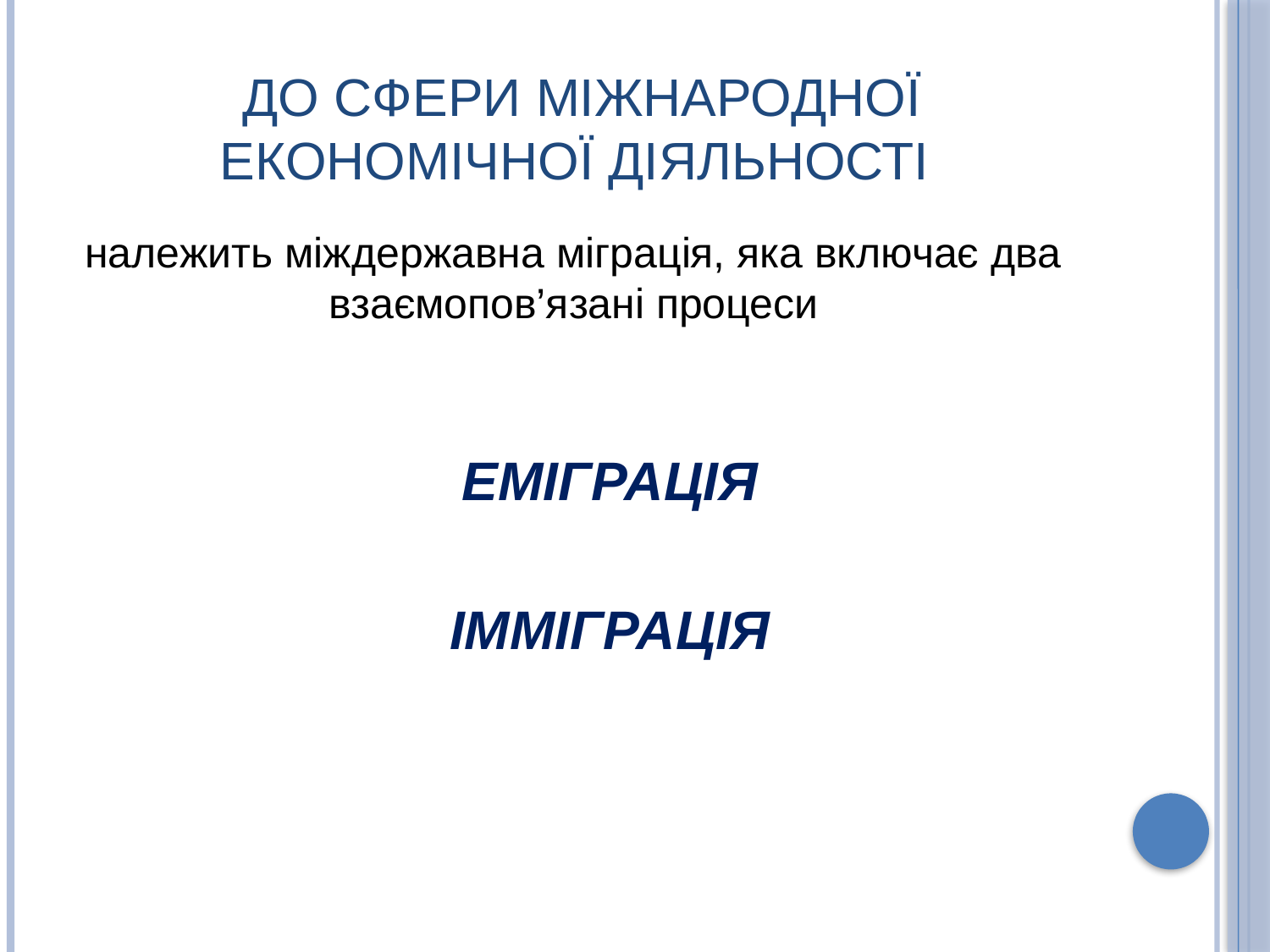

# До сфери міжнародної економічної діяльності
належить міждержавна міграція, яка включає два взаємопов’язані процеси

ЕМІГРАЦІЯ

ІММІГРАЦІЯ